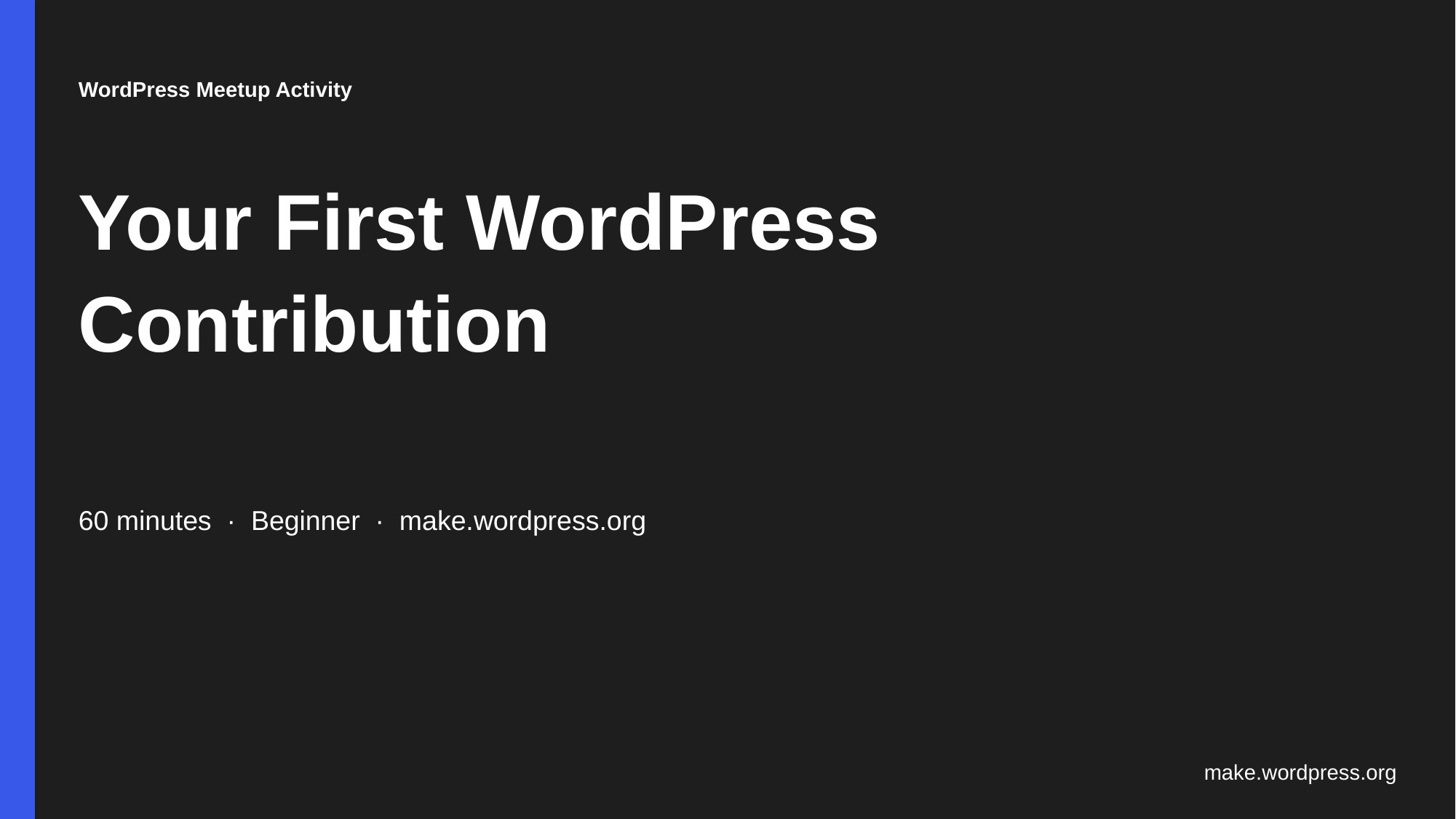

WordPress Meetup Activity
Your First WordPress
Contribution
60 minutes  ·  Beginner  ·  make.wordpress.org
make.wordpress.org